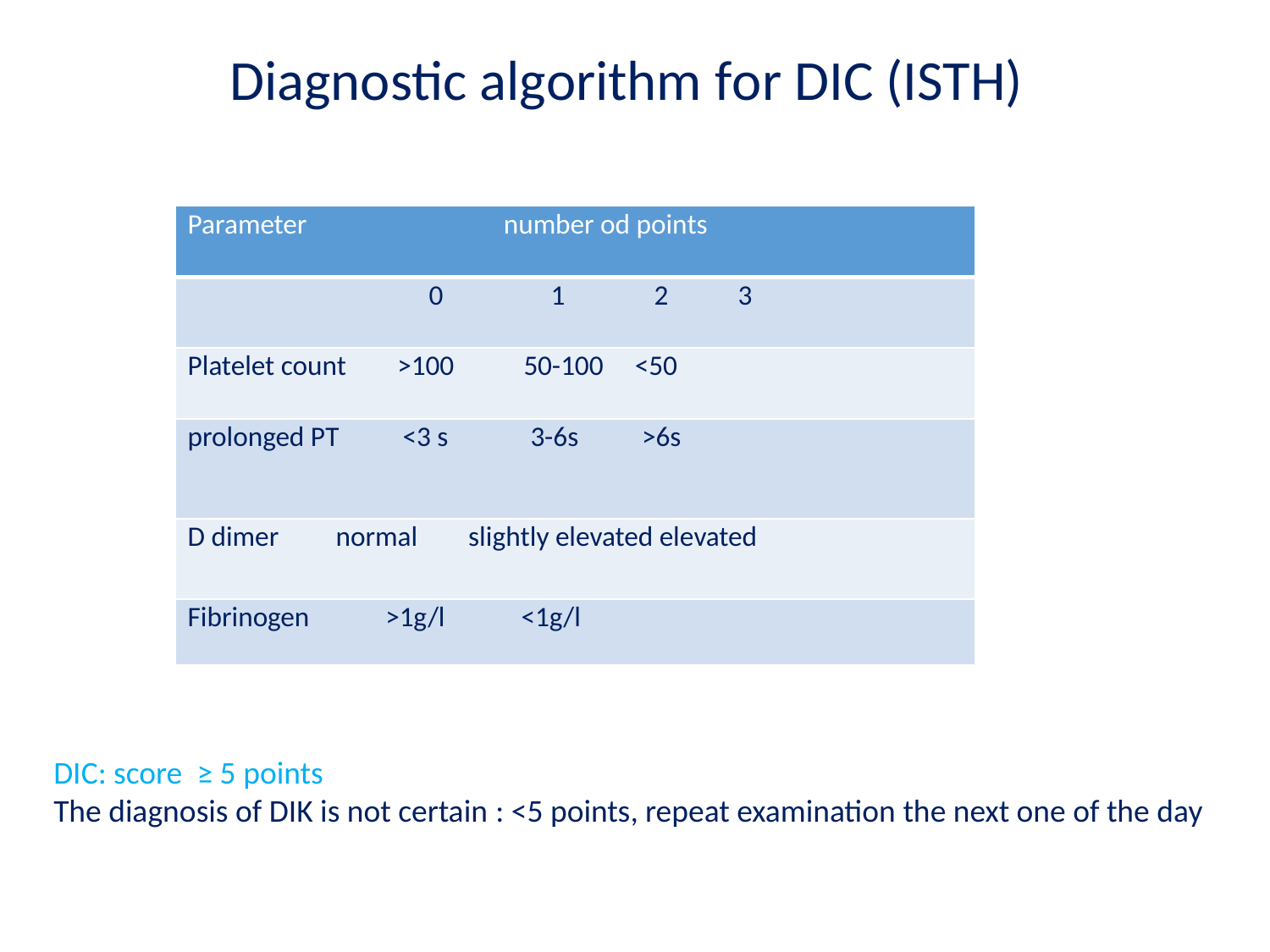

Diagnostic algorithm for DIC (ISTH)
| Parameter number od points |
| --- |
| 0 1 2 3 |
| Platelet count >100 50-100 <50 |
| prolonged PТ <3 s 3-6s >6s |
| D dimer normal slightly elevated elevated |
| Fibrinogen >1g/l <1g/l |
DIC: score  ≥ 5 points
The diagnosis of DIK is not certain : <5 points, repeat examination the next one of the day